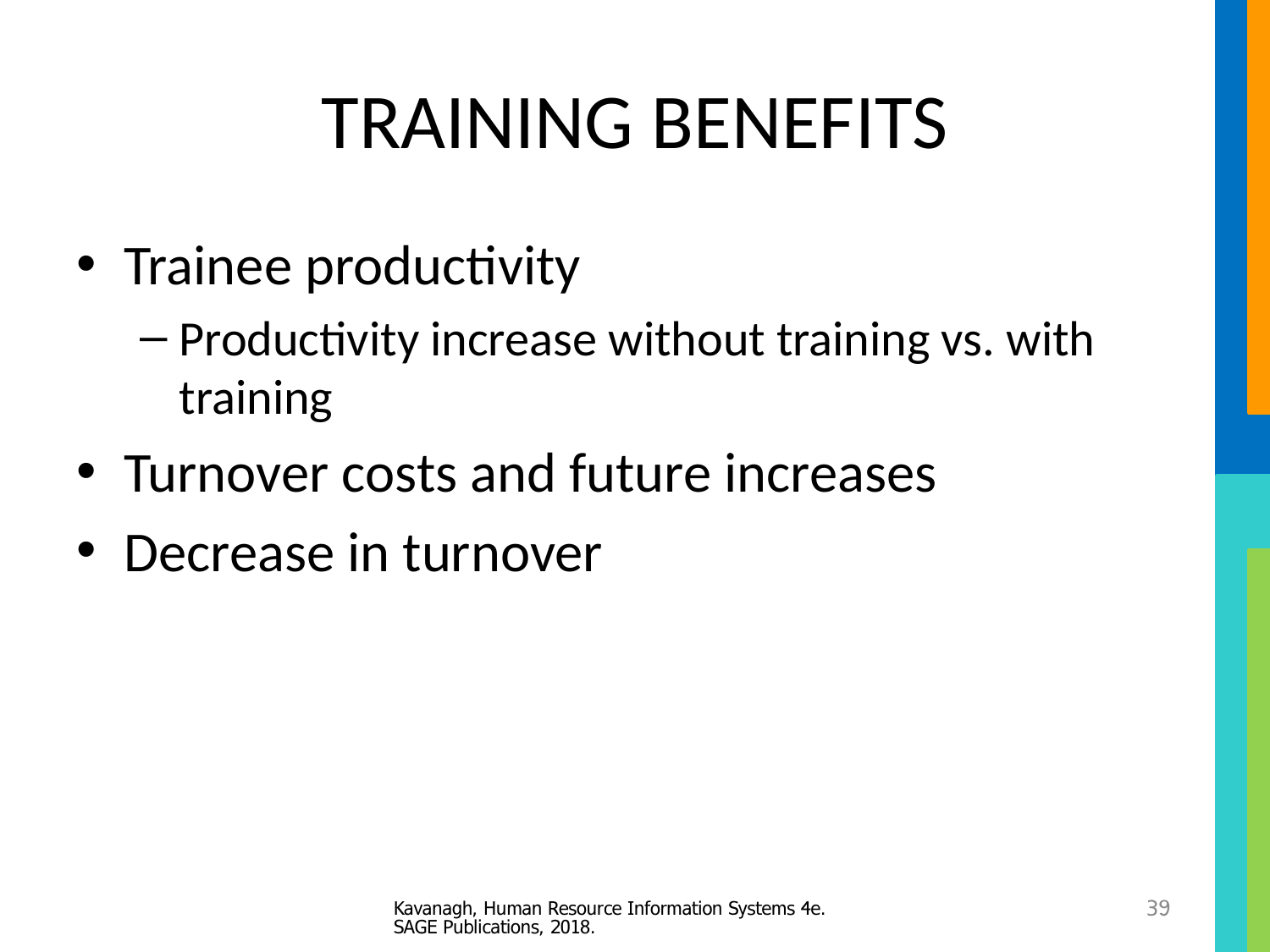

# TRAINING BENEFITS
Trainee productivity
Productivity increase without training vs. with training
Turnover costs and future increases
Decrease in turnover

Kavanagh, Human Resource Information Systems 4e. SAGE Publications, 2018.
39